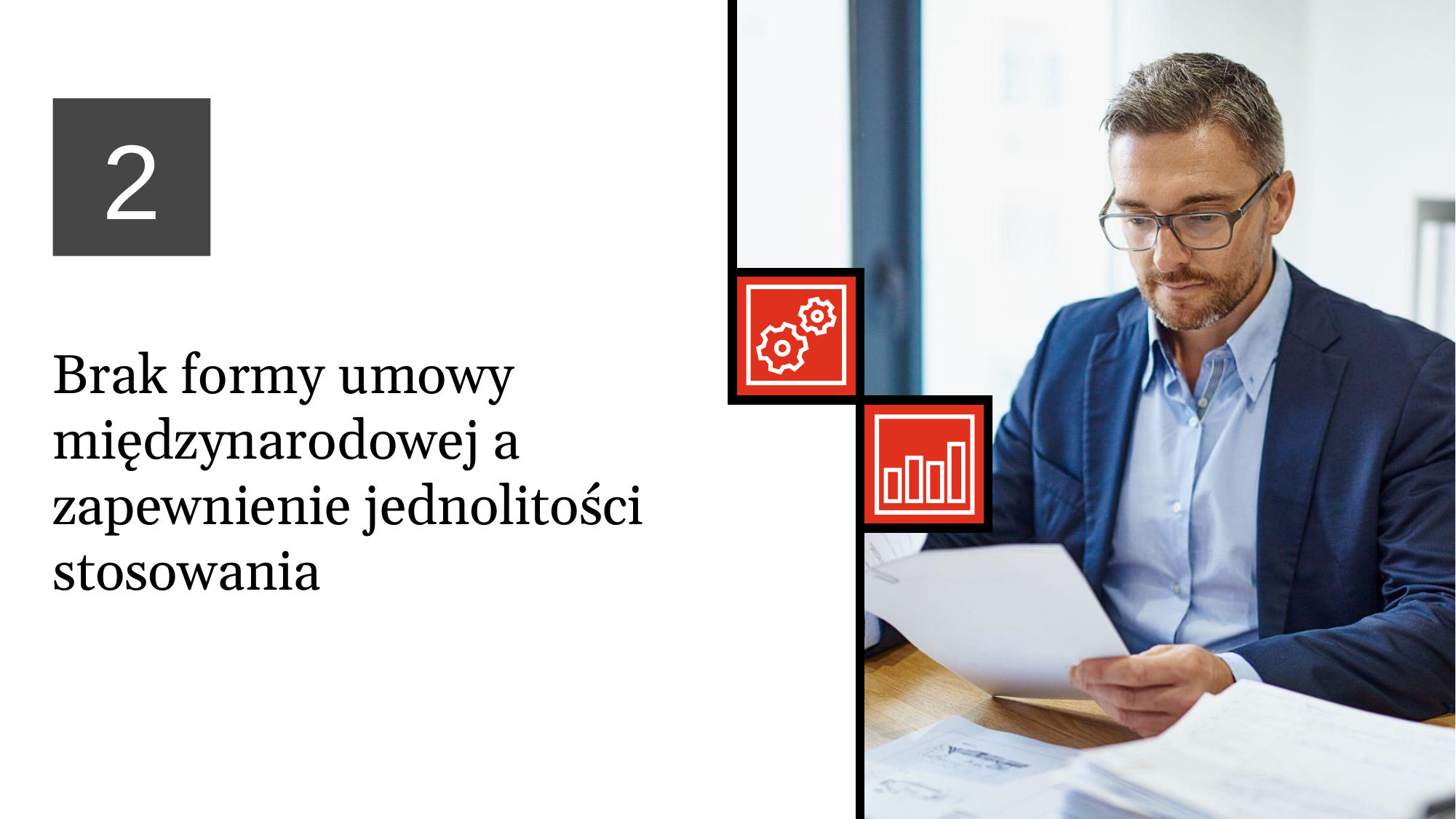

2
# Brak formy umowy międzynarodowej a zapewnienie jednolitości stosowania